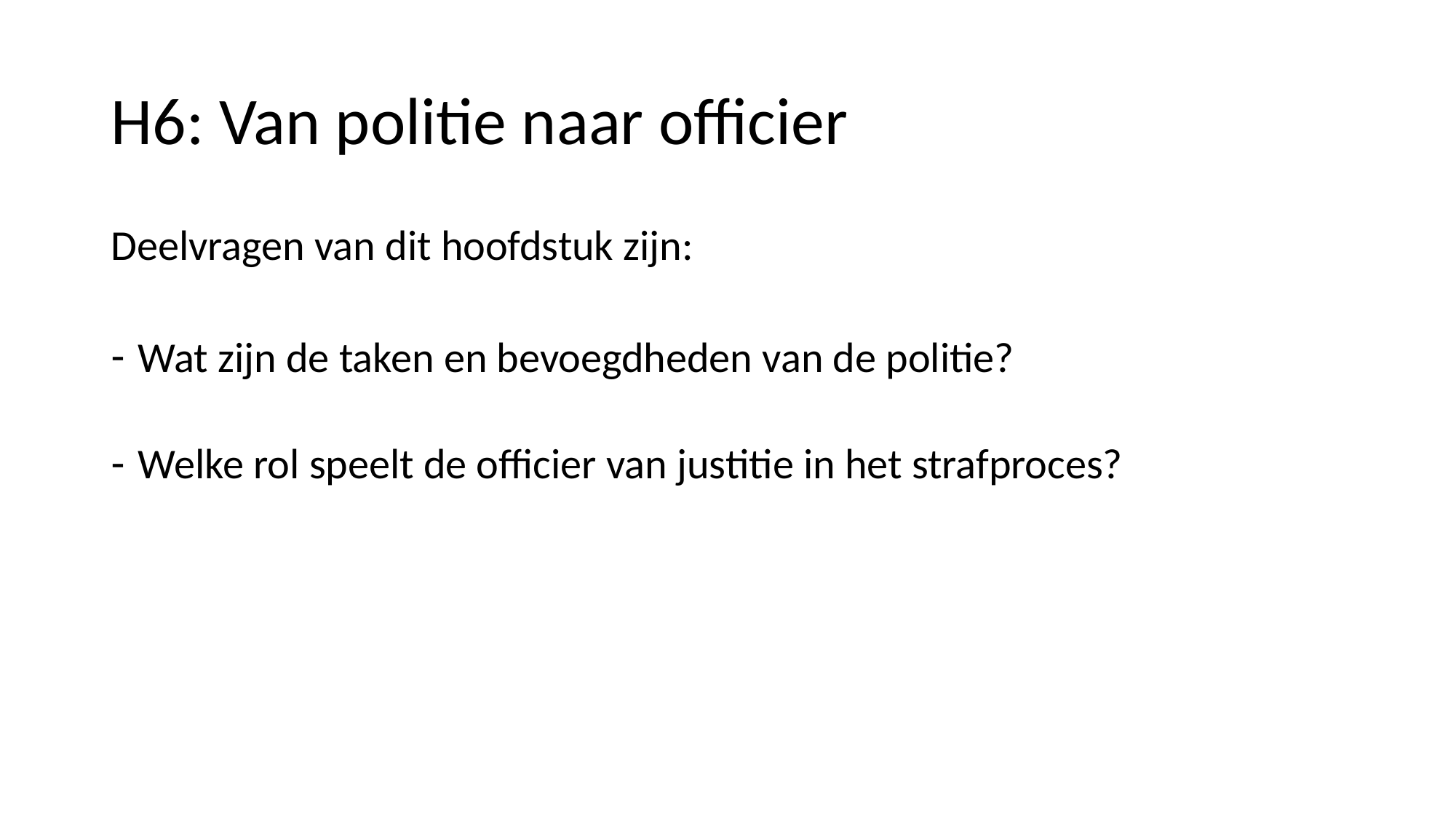

# H6: Van politie naar officier
Deelvragen van dit hoofdstuk zijn:
Wat zijn de taken en bevoegdheden van de politie?
Welke rol speelt de officier van justitie in het strafproces?